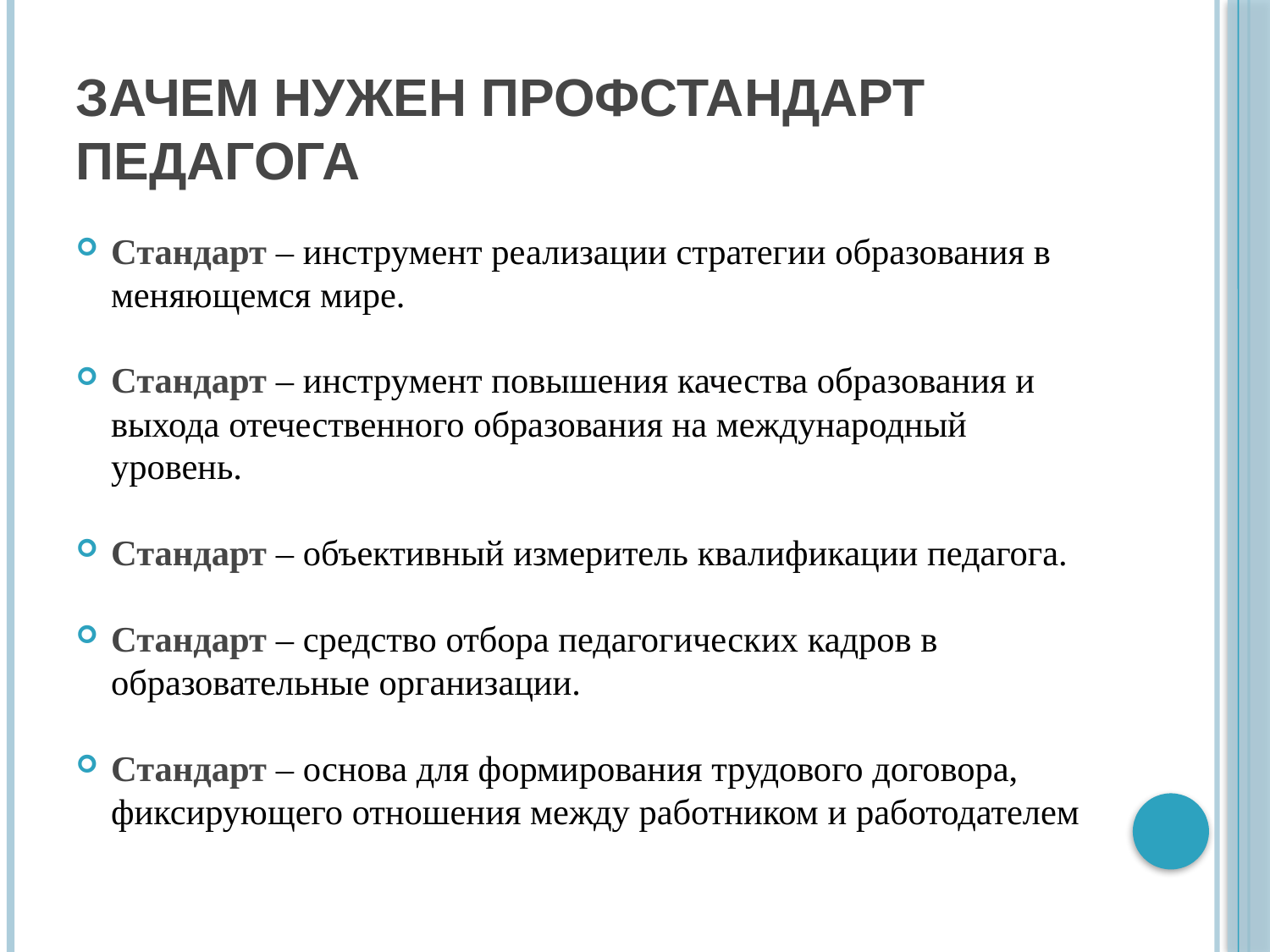

# Зачем нужен профстандарт педагога
Стандарт – инструмент реализации стратегии образования в меняющемся мире.

Стандарт – инструмент повышения качества образования и выхода отечественного образования на международный уровень.

Стандарт – объективный измеритель квалификации педагога.

Стандарт – средство отбора педагогических кадров в образовательные организации.

Стандарт – основа для формирования трудового договора, фиксирующего отношения между работником и работодателем